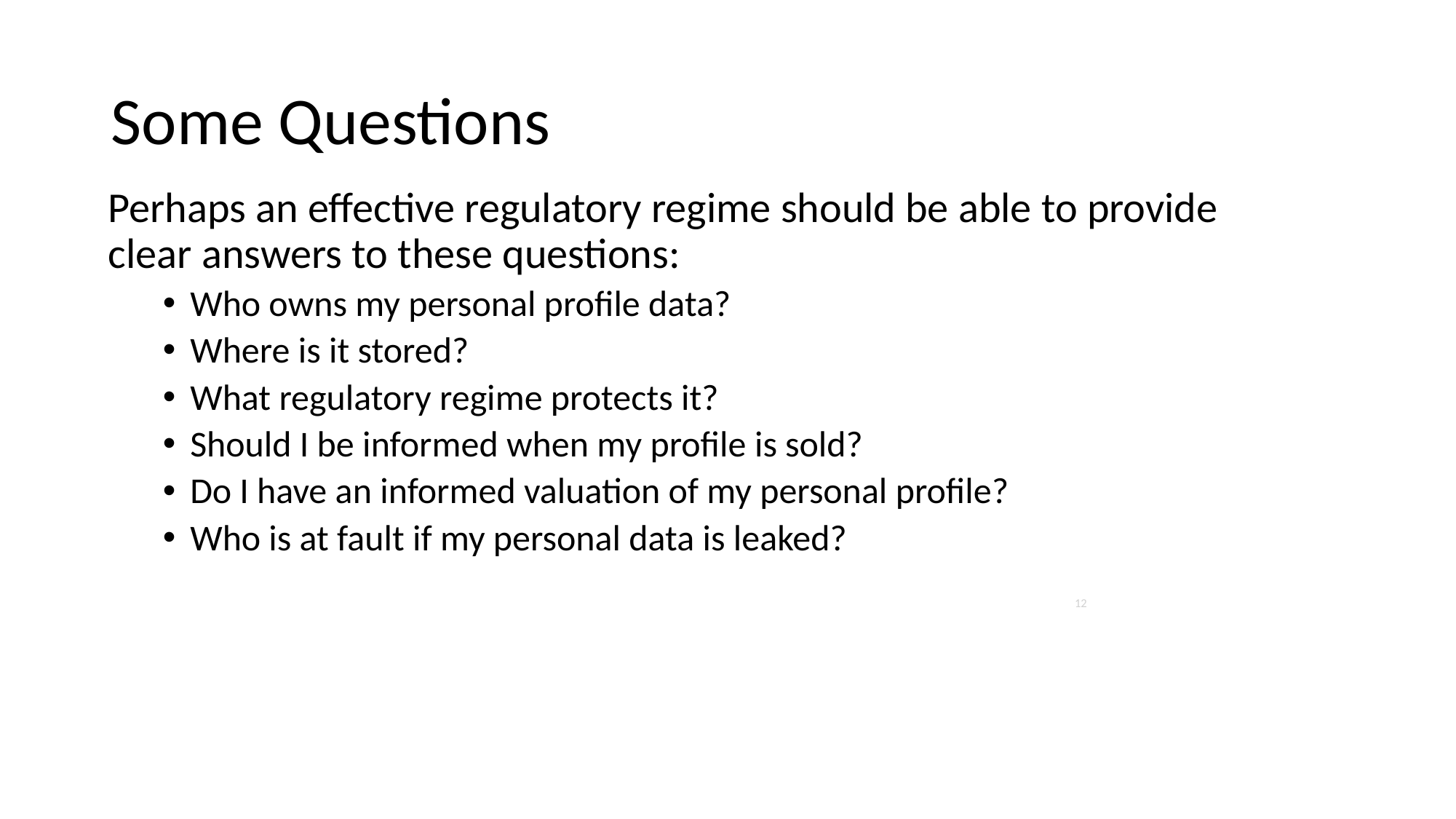

# Some Questions
Perhaps an effective regulatory regime should be able to provide clear answers to these questions:
Who owns my personal profile data?
Where is it stored?
What regulatory regime protects it?
Should I be informed when my profile is sold?
Do I have an informed valuation of my personal profile?
Who is at fault if my personal data is leaked?

12